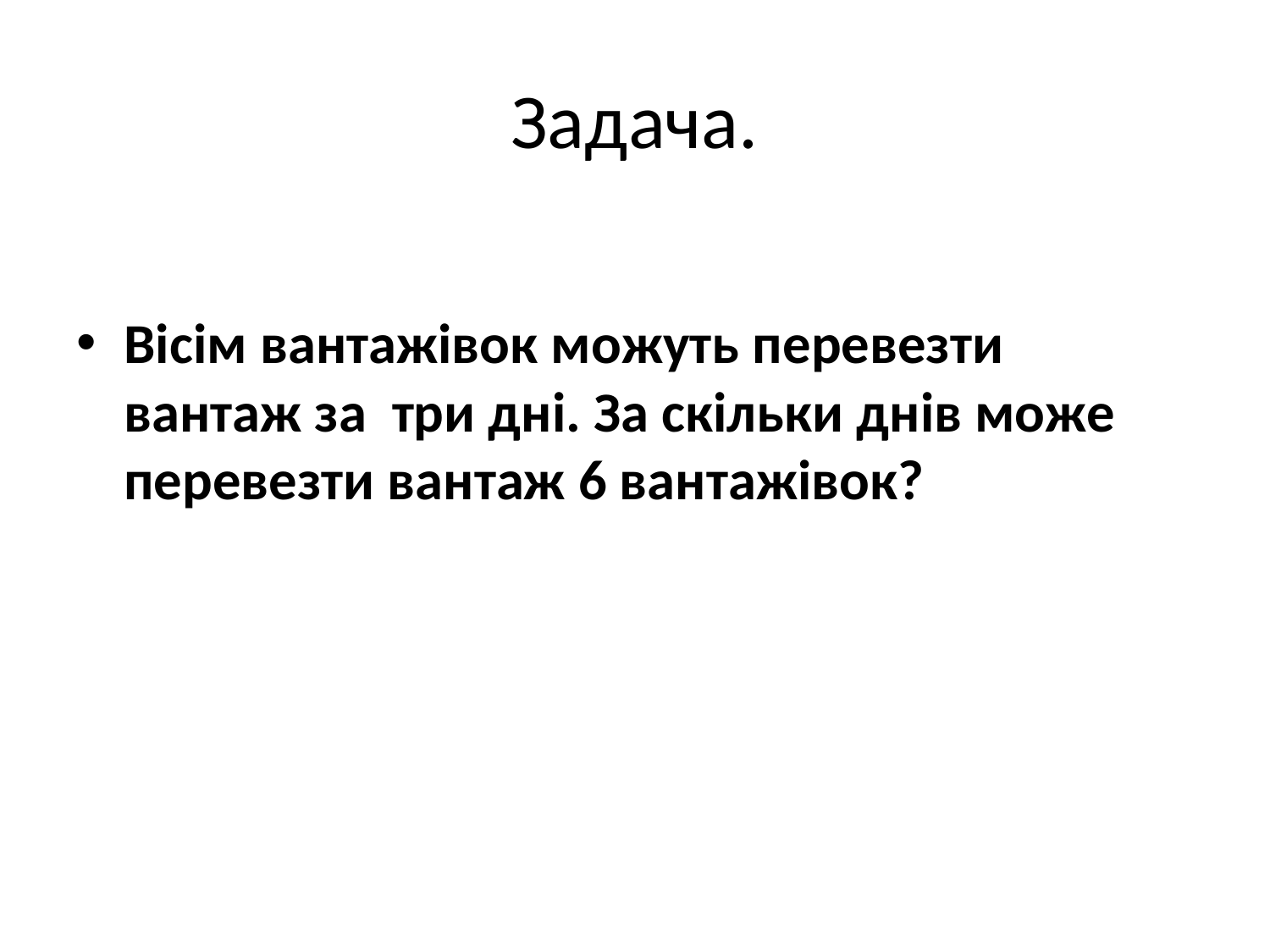

# Задача.

Вісім вантажівок можуть перевезти вантаж за  три дні. За скільки днів може перевезти вантаж 6 вантажівок?